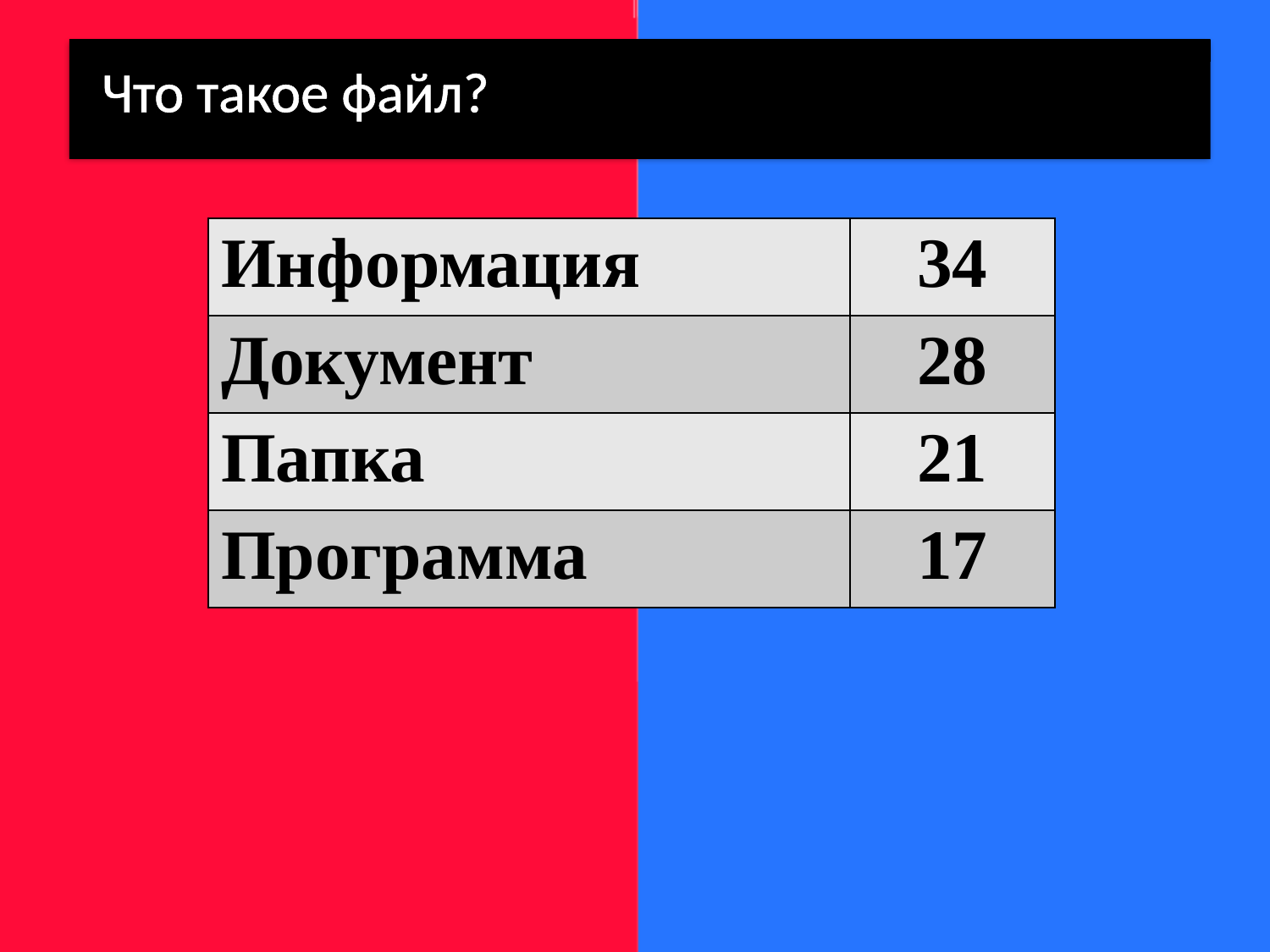

Что такое файл?
| Информация | 34 |
| --- | --- |
| Документ | 28 |
| Папка | 21 |
| Программа | 17 |